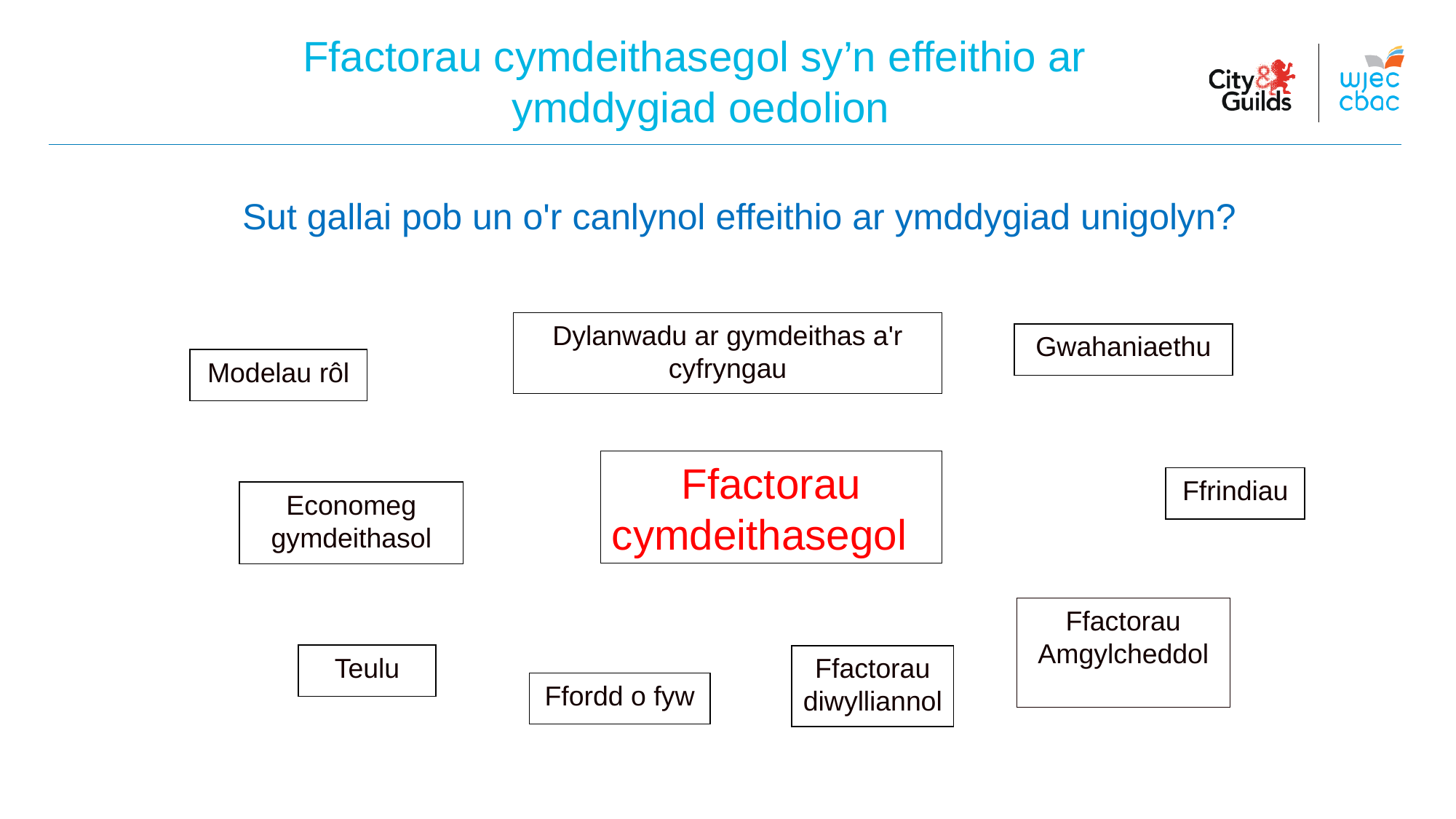

Ffactorau cymdeithasegol sy’n effeithio ar
ymddygiad oedolion
Sut gallai pob un o'r canlynol effeithio ar ymddygiad unigolyn?
Dylanwadu ar gymdeithas a'r cyfryngau

Gwahaniaethu

Modelau rôl
Ffactorau cymdeithasegol

Ffrindiau

Economeg gymdeithasol

Ffactorau Amgylcheddol

Teulu

Ffactorau diwylliannol

Ffordd o fyw